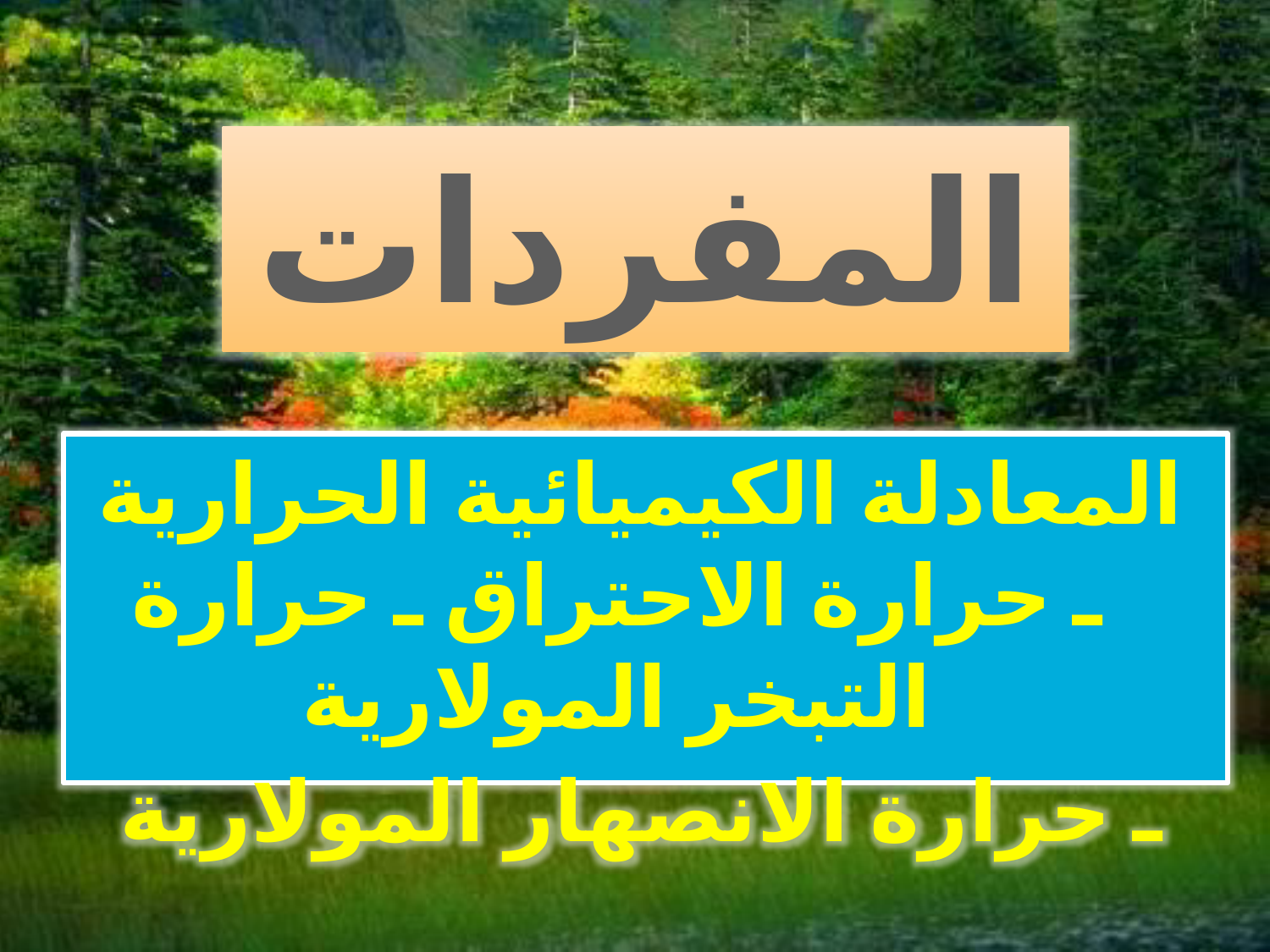

المفردات
المعادلة الكيميائية الحرارية ـ حرارة الاحتراق ـ حرارة التبخر المولارية
ـ حرارة الانصهار المولارية